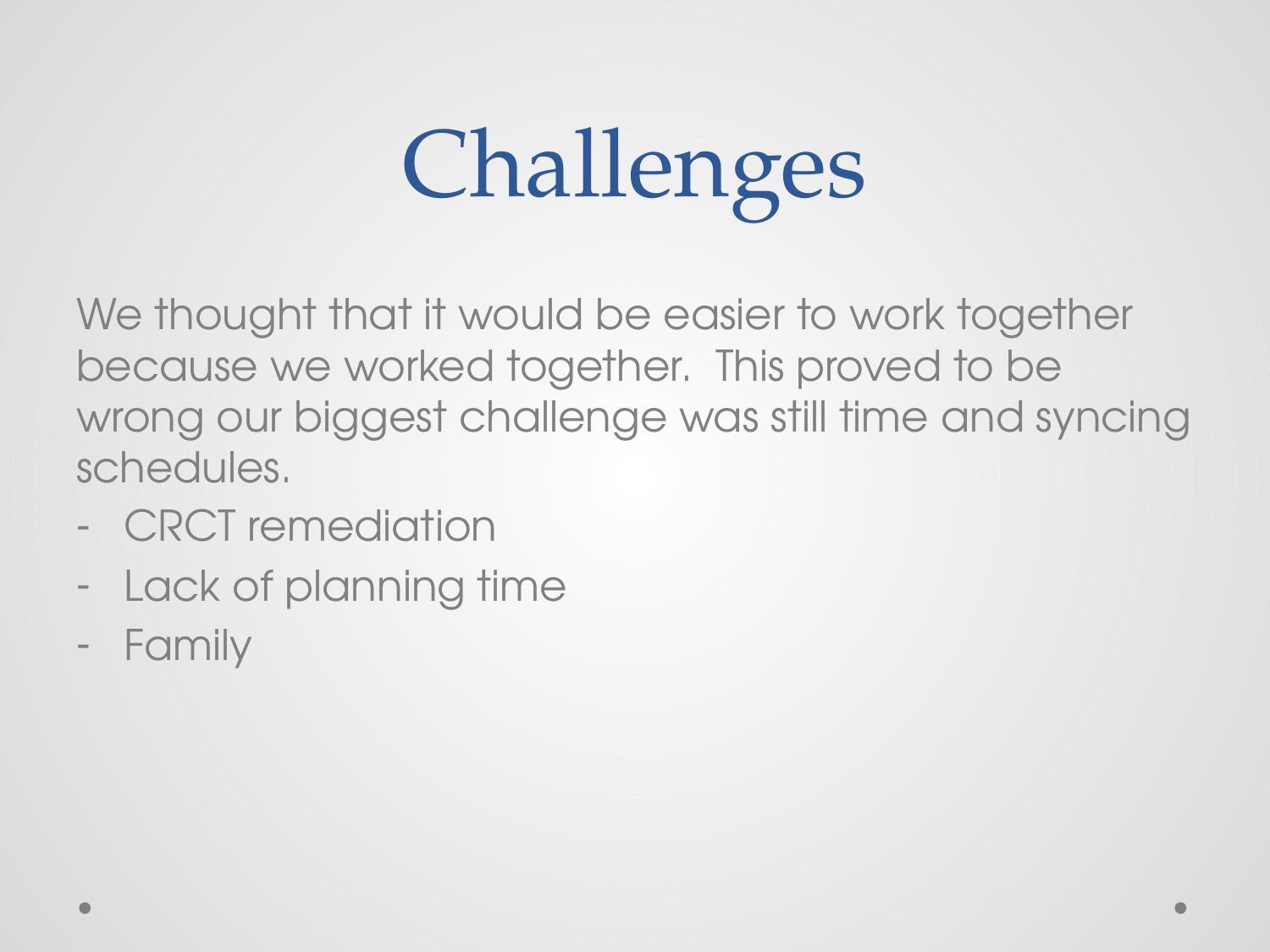

# Challenges

We thought that it would be easier to work together because we worked together.  This proved to be wrong our biggest challenge was still time and syncing schedules.
CRCT remediation
Lack of planning time
Family